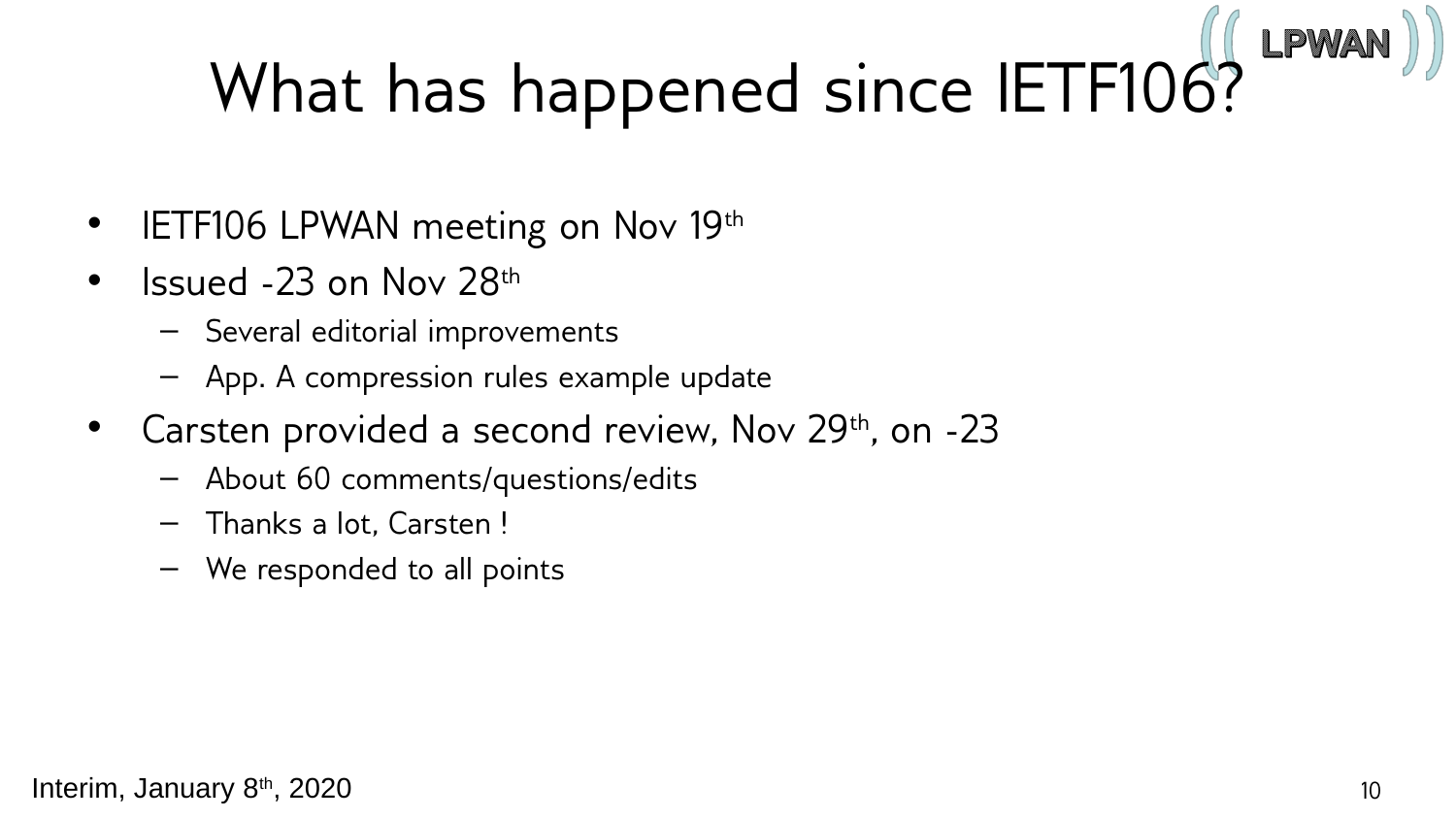

# What has happened since IETF106?
IETF106 LPWAN meeting on Nov 19th
Issued -23 on Nov 28th
Several editorial improvements
App. A compression rules example update
Carsten provided a second review, Nov 29th, on -23
About 60 comments/questions/edits
Thanks a lot, Carsten !
We responded to all points
10